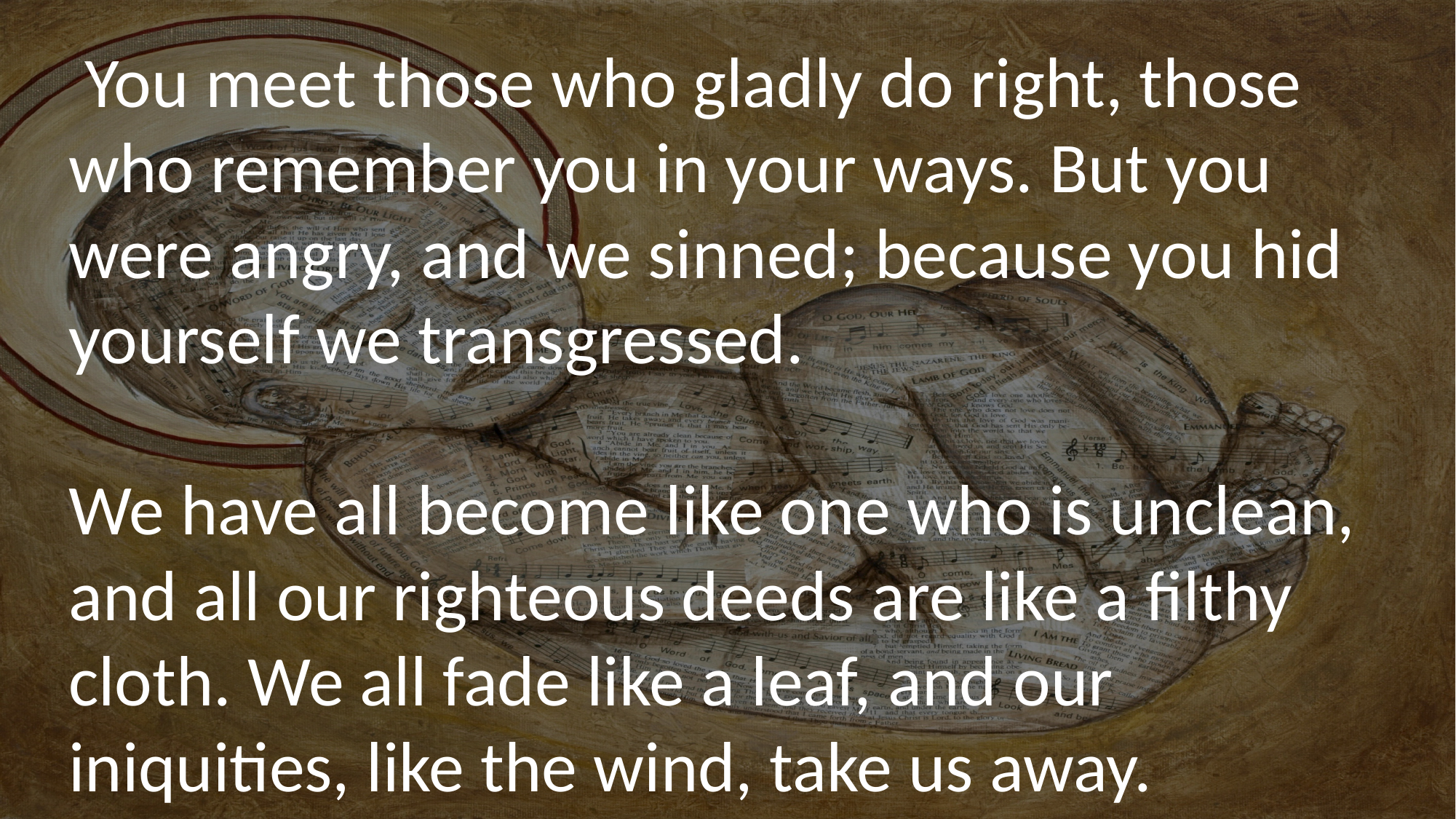

You meet those who gladly do right, those who remember you in your ways. But you were angry, and we sinned; because you hid yourself we transgressed.

We have all become like one who is unclean, and all our righteous deeds are like a filthy cloth. We all fade like a leaf, and our iniquities, like the wind, take us away.